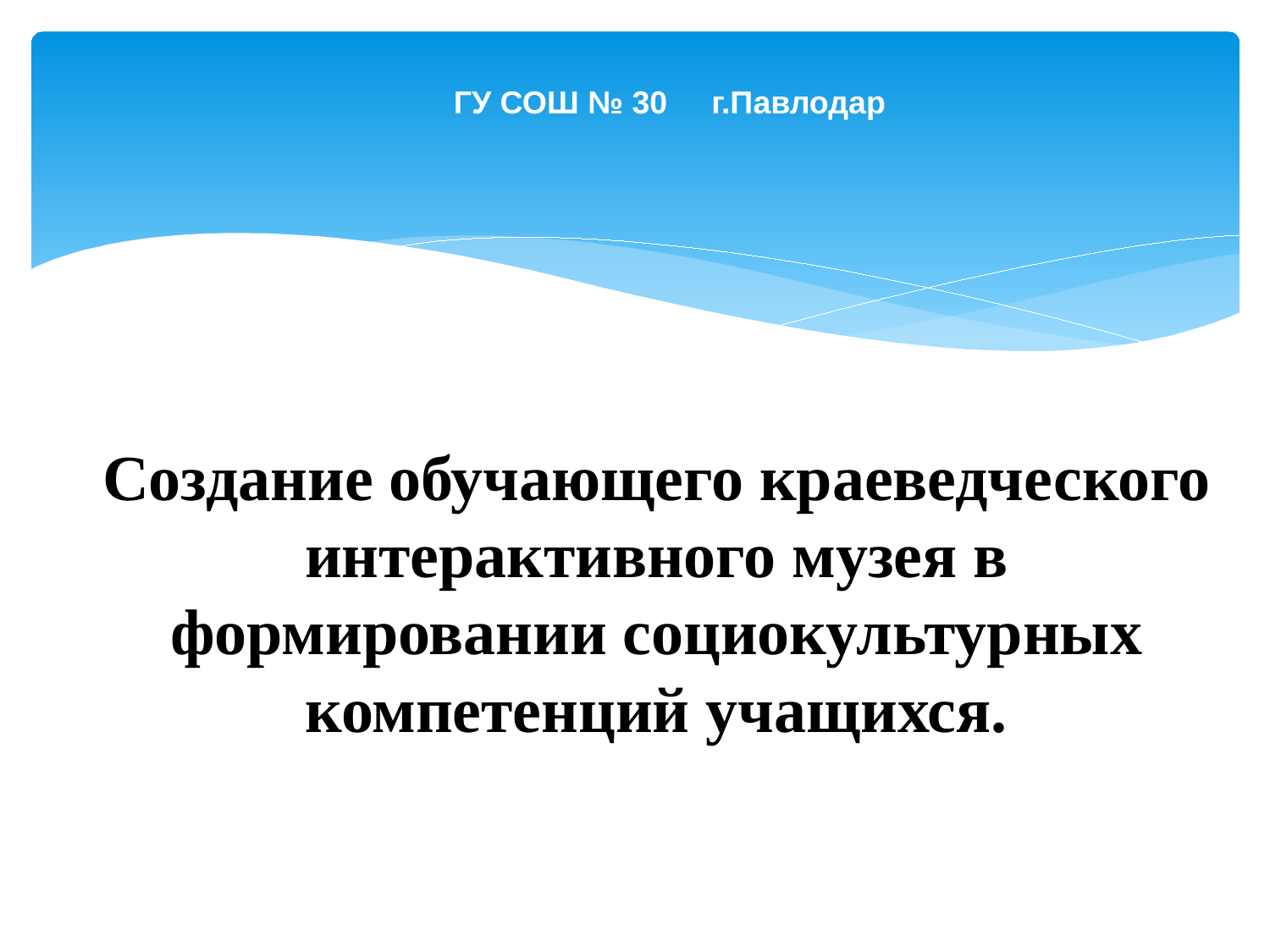

ГУ СОШ № 30     г.Павлодар
# Создание обучающего краеведческого интерактивного музея в формировании социокультурных компетенций учащихся.